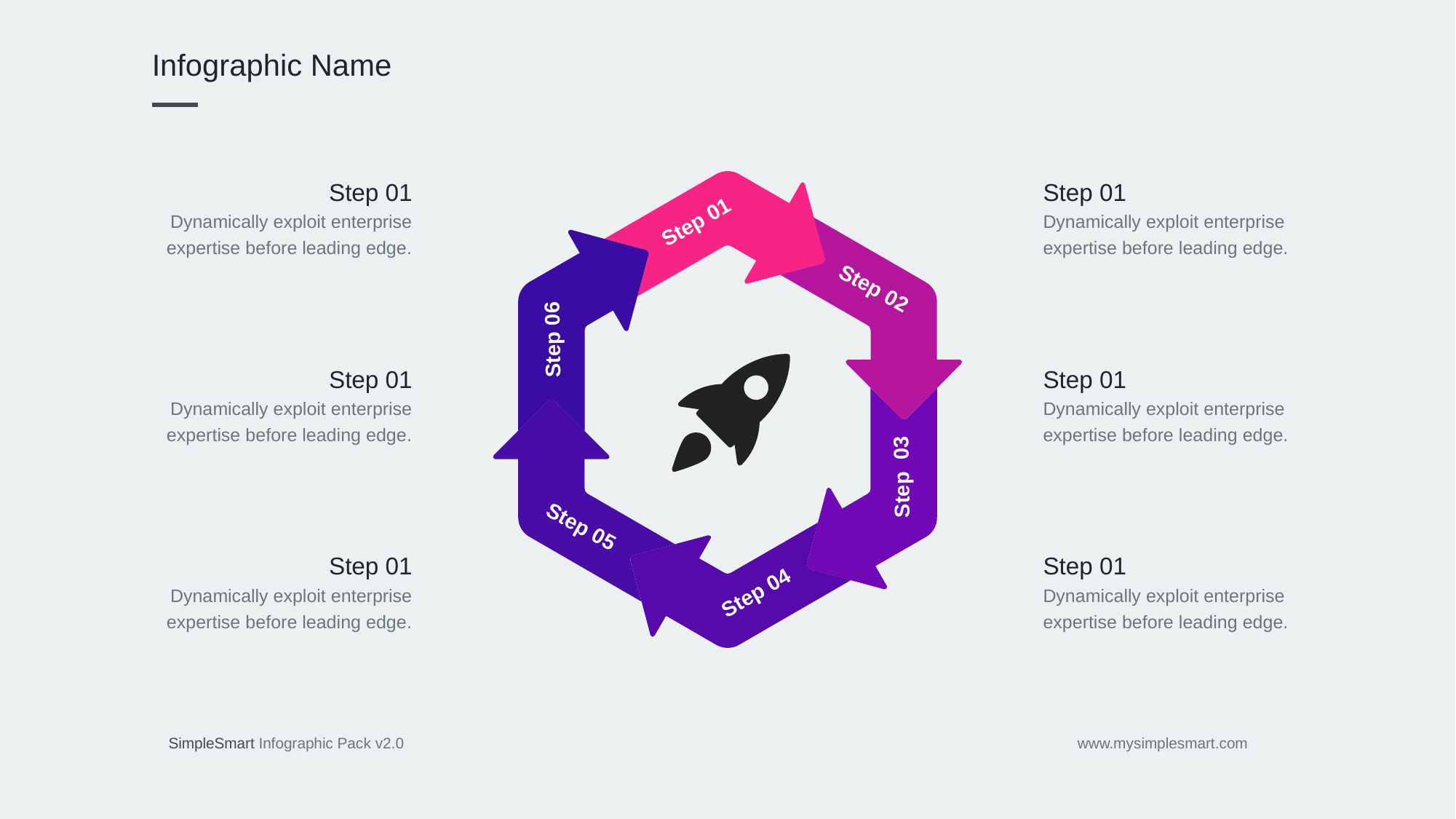

Infographic Name
Step 01
Dynamically exploit enterprise
expertise before leading edge.

Step 01
Dynamically exploit enterprise
expertise before leading edge.
Step 01

Step 02
Step 06

Step 01
Dynamically exploit enterprise
expertise before leading edge.
Step 01
Dynamically exploit enterprise
expertise before leading edge.

Step  03
Step 05

Step 01
Dynamically exploit enterprise
expertise before leading edge.
Step 01
Dynamically exploit enterprise
expertise before leading edge.
Step 04
5